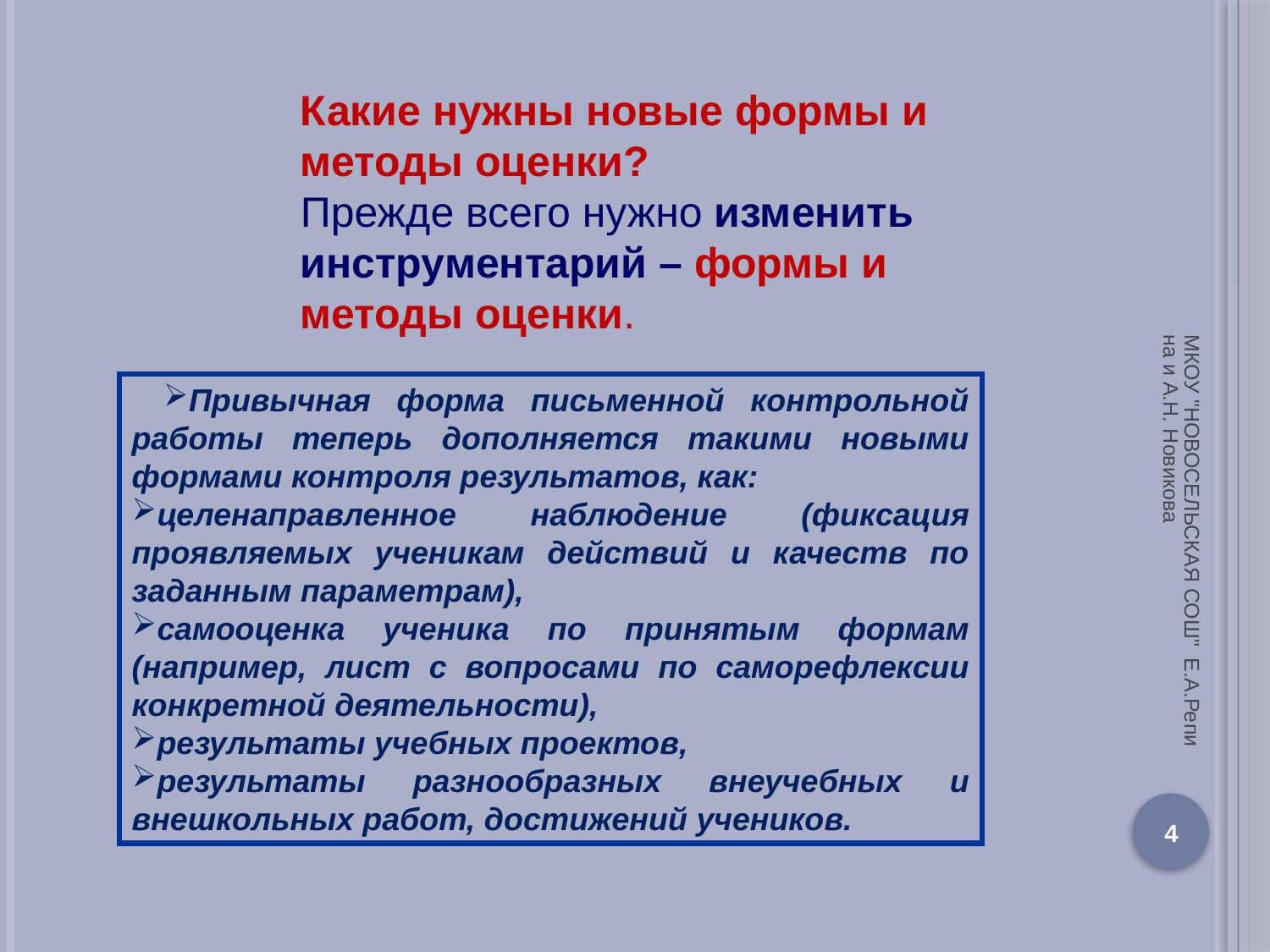

Какие нужны новые формы и методы оценки?
Прежде всего нужно изменить инструментарий – формы и методы оценки.
Привычная форма письменной контрольной работы теперь дополняется такими новыми формами контроля результатов, как:
целенаправленное наблюдение (фиксация проявляемых ученикам действий и качеств по заданным параметрам),
самооценка ученика по принятым формам (например, лист с вопросами по саморефлексии конкретной деятельности),
результаты учебных проектов,
результаты разнообразных внеучебных и внешкольных работ, достижений учеников.
МКОУ "НОВОСЕЛЬСКАЯ СОШ"  Е.А.Репина и А.Н. Новикова
4